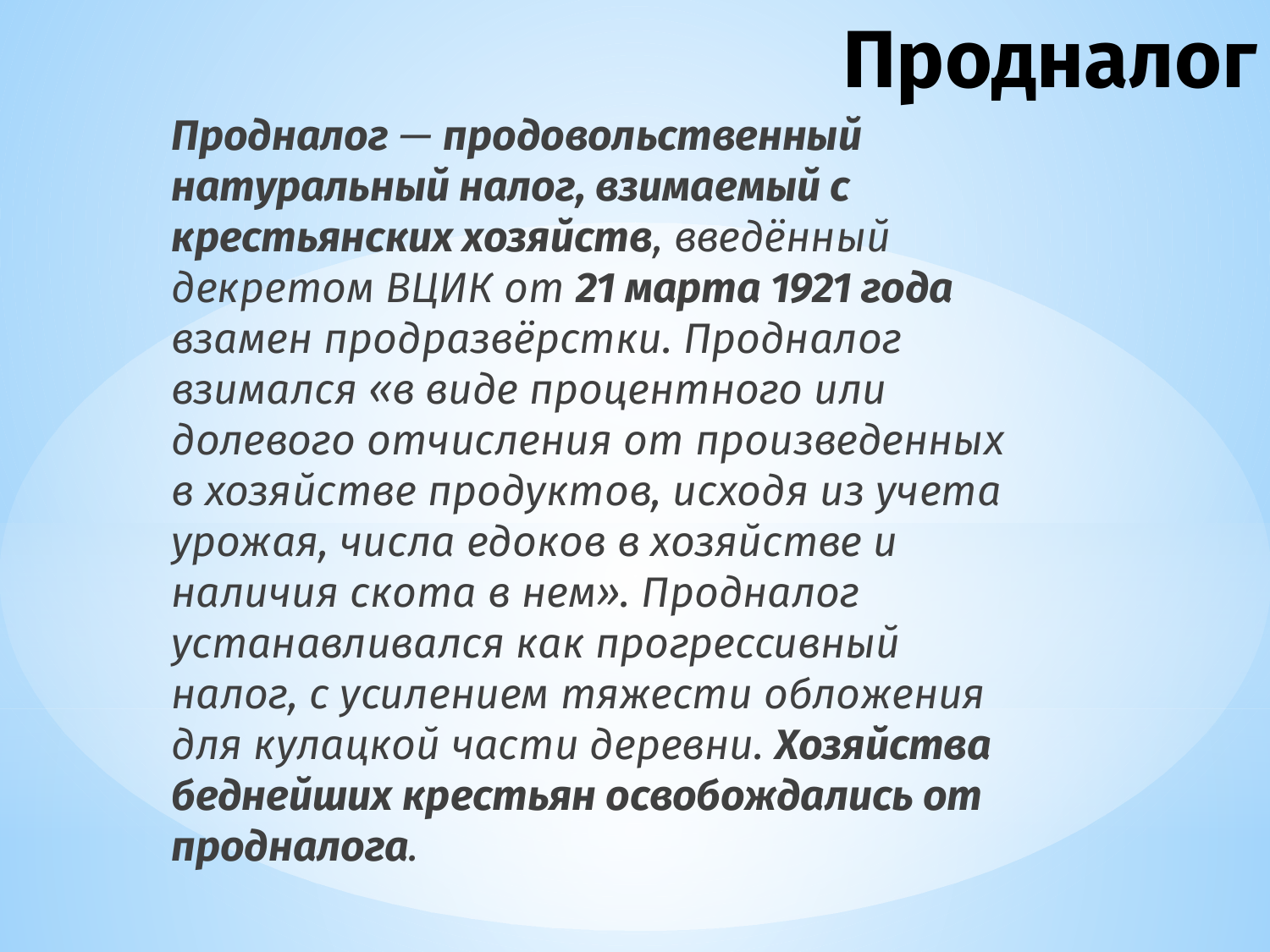

# Продналог
Продналог — продовольственный натуральный налог, взимаемый с крестьянских хозяйств, введённый декретом ВЦИК от 21 марта 1921 года взамен продразвёрстки. Продналог взимался «в виде процентного или долевого отчисления от произведенных в хозяйстве продуктов, исходя из учета урожая, числа едоков в хозяйстве и наличия скота в нем». Продналог устанавливался как прогрессивный налог, с усилением тяжести обложения для кулацкой части деревни. Хозяйства беднейших крестьян освобождались от продналога.